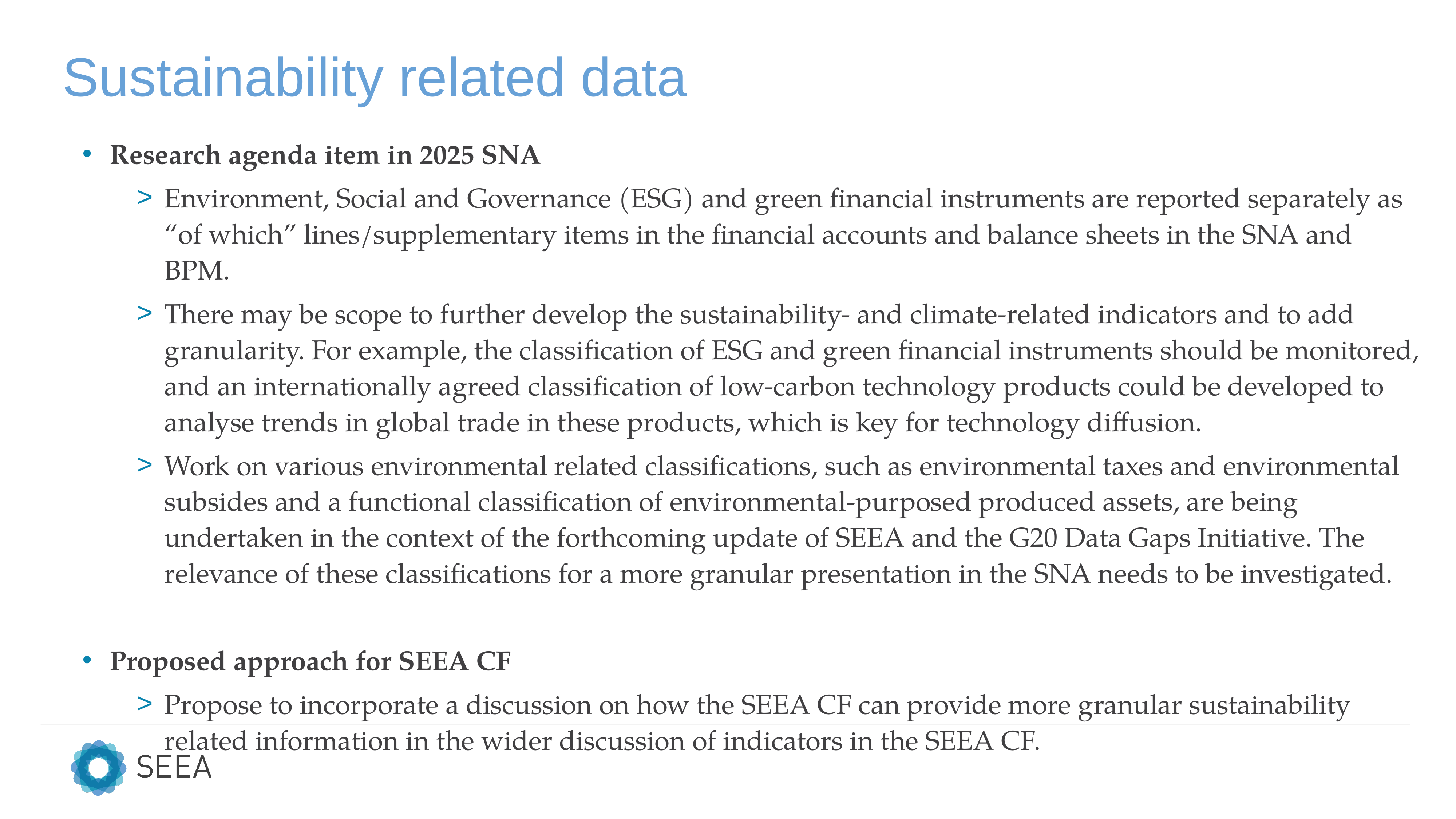

# Sustainability related data
Research agenda item in 2025 SNA
Environment, Social and Governance (ESG) and green financial instruments are reported separately as “of which” lines/supplementary items in the financial accounts and balance sheets in the SNA and BPM.
There may be scope to further develop the sustainability- and climate-related indicators and to add granularity. For example, the classification of ESG and green financial instruments should be monitored, and an internationally agreed classification of low-carbon technology products could be developed to analyse trends in global trade in these products, which is key for technology diffusion.
Work on various environmental related classifications, such as environmental taxes and environmental subsides and a functional classification of environmental-purposed produced assets, are being undertaken in the context of the forthcoming update of SEEA and the G20 Data Gaps Initiative. The relevance of these classifications for a more granular presentation in the SNA needs to be investigated.
Proposed approach for SEEA CF
Propose to incorporate a discussion on how the SEEA CF can provide more granular sustainability related information in the wider discussion of indicators in the SEEA CF.